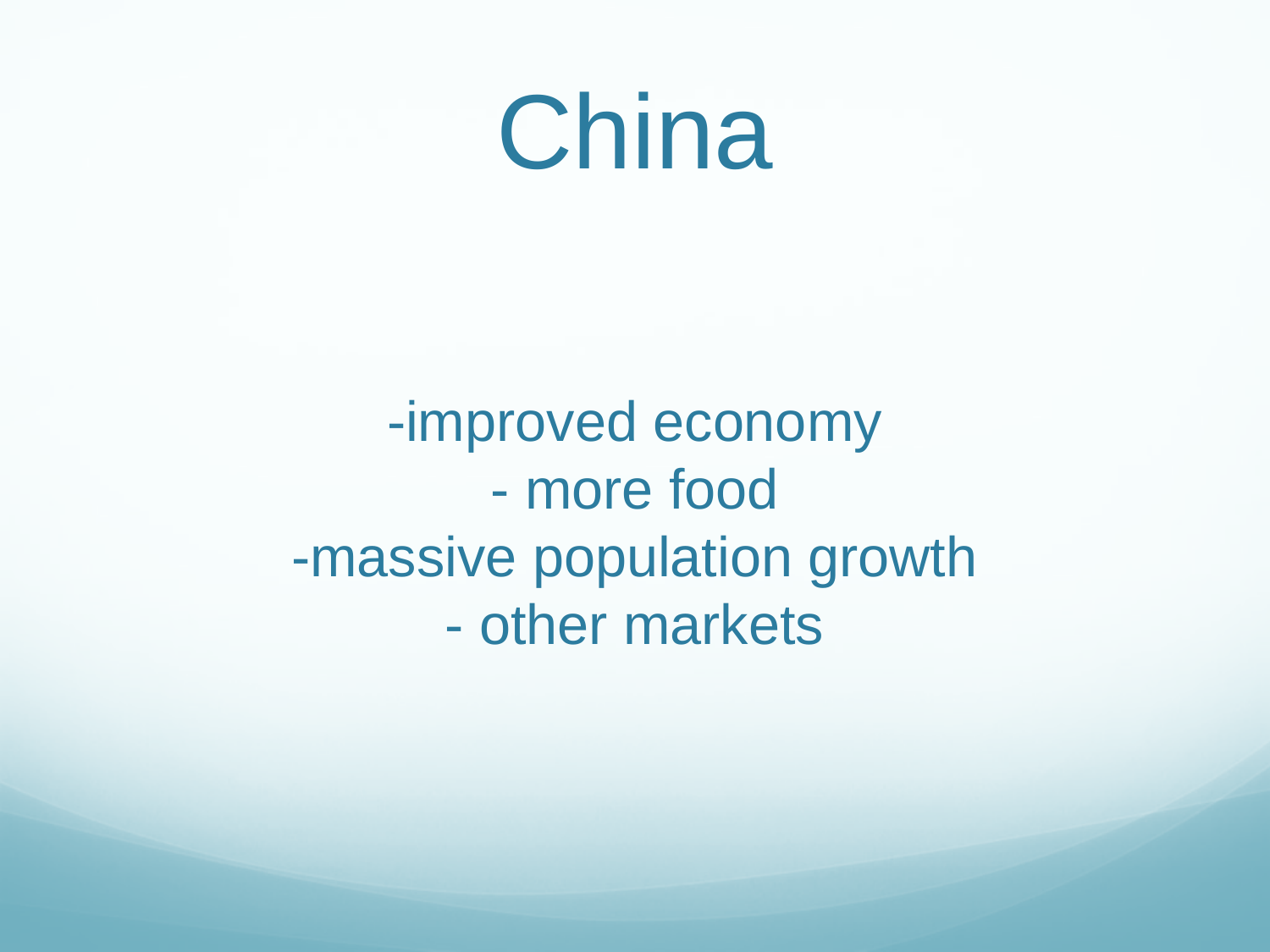

# China -improved economy - more food -massive population growth - other markets